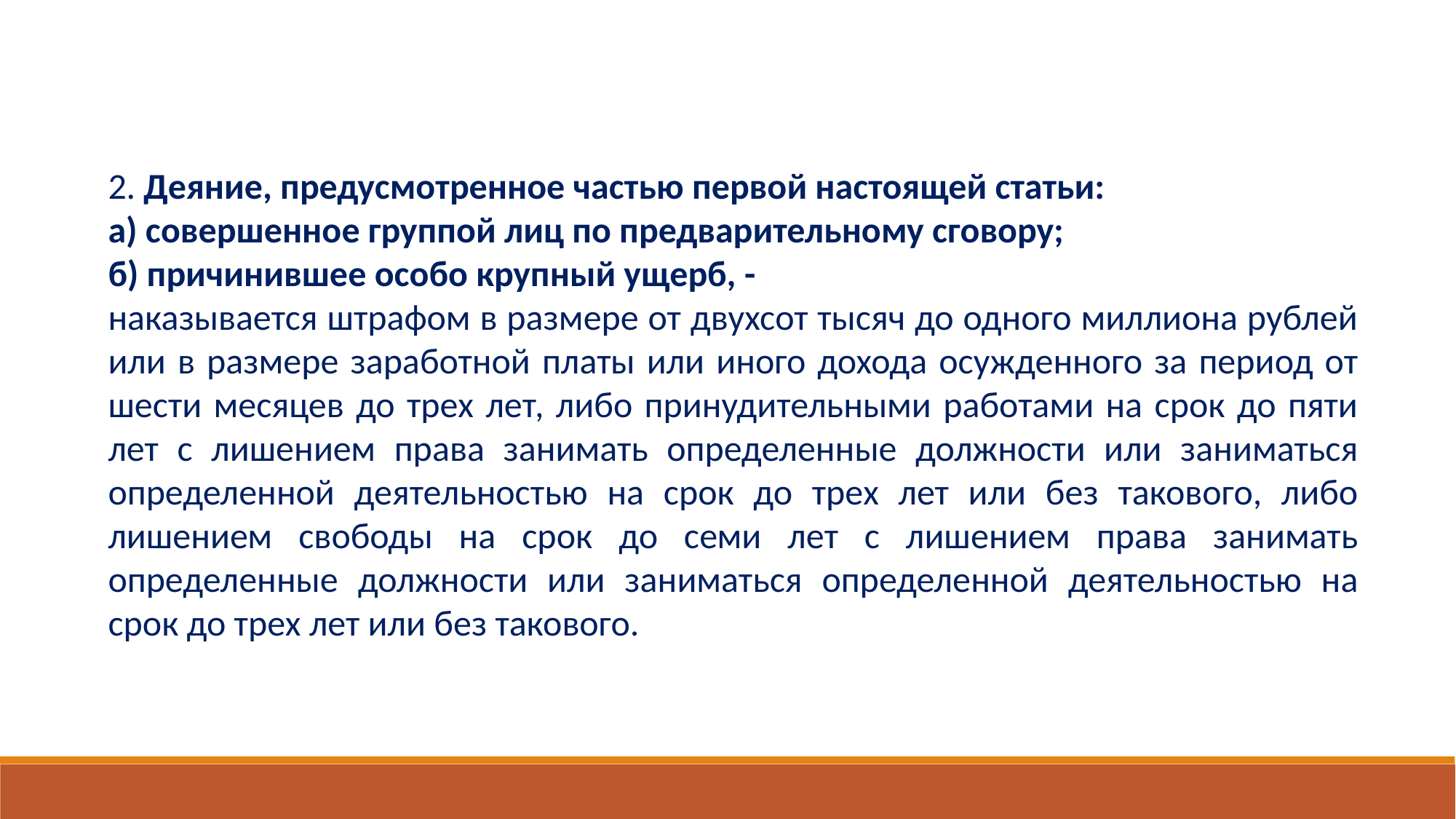

2. Деяние, предусмотренное частью первой настоящей статьи:
а) совершенное группой лиц по предварительному сговору;
б) причинившее особо крупный ущерб, -
наказывается штрафом в размере от двухсот тысяч до одного миллиона рублей или в размере заработной платы или иного дохода осужденного за период от шести месяцев до трех лет, либо принудительными работами на срок до пяти лет с лишением права занимать определенные должности или заниматься определенной деятельностью на срок до трех лет или без такового, либо лишением свободы на срок до семи лет с лишением права занимать определенные должности или заниматься определенной деятельностью на срок до трех лет или без такового.